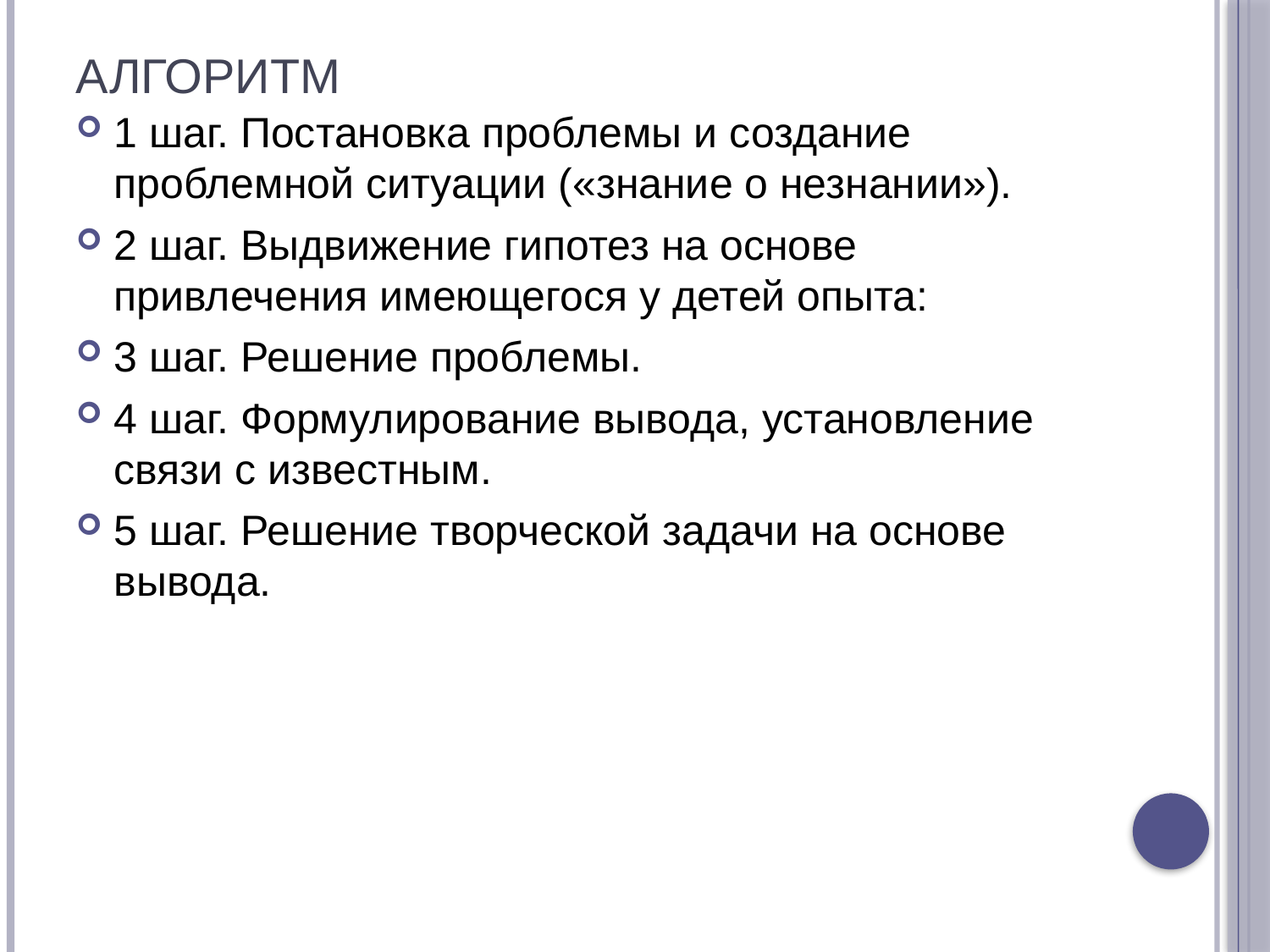

# АЛГОРИТМ
1 шаг. Постановка проблемы и создание проблемной ситуации («знание о незнании»).
2 шаг. Выдвижение гипотез на основе привлечения имеющегося у детей опыта:
3 шаг. Решение проблемы.
4 шаг. Формулирование вывода, установление связи с известным.
5 шаг. Решение творческой задачи на основе вывода.